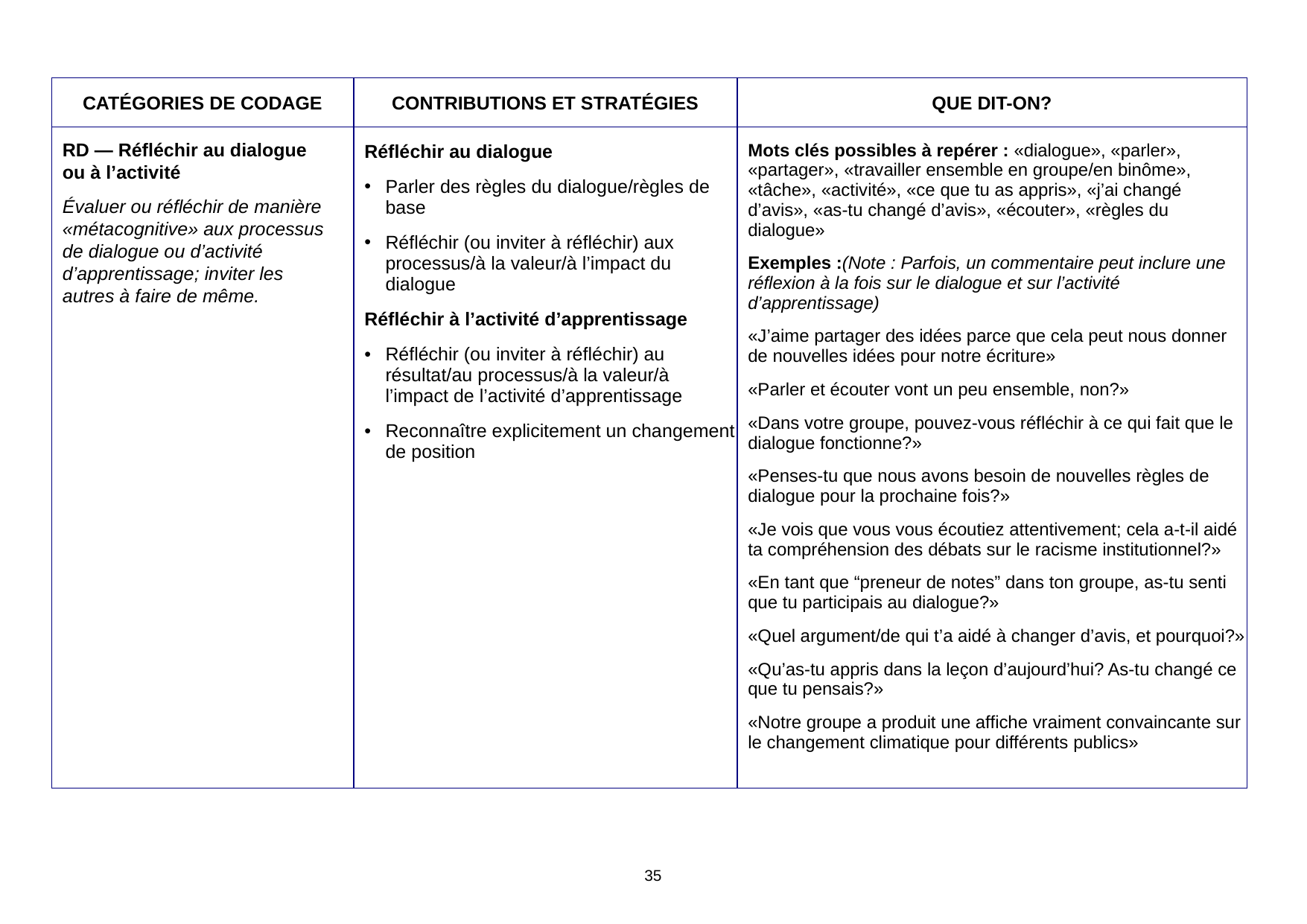

| CATÉGORIES DE CODAGE | CONTRIBUTIONS ET STRATÉGIES | QUE DIT-ON? |
| --- | --- | --- |
| RD — Réfléchir au dialogue ou à l’activité Évaluer ou réfléchir de manière «métacognitive» aux processus de dialogue ou d’activité d’apprentissage; inviter les autres à faire de même. | Réfléchir au dialogue Parler des règles du dialogue/règles de base Réfléchir (ou inviter à réfléchir) aux processus/à la valeur/à l’impact du dialogue Réfléchir à l’activité d’apprentissage Réfléchir (ou inviter à réfléchir) au résultat/au processus/à la valeur/à l’impact de l’activité d’apprentissage Reconnaître explicitement un changement de position | Mots clés possibles à repérer : «dialogue», «parler», «partager», «travailler ensemble en groupe/en binôme», «tâche», «activité», «ce que tu as appris», «j’ai changé d’avis», «as-tu changé d’avis», «écouter», «règles du dialogue» Exemples :(Note : Parfois, un commentaire peut inclure une réflexion à la fois sur le dialogue et sur l’activité d’apprentissage) «J’aime partager des idées parce que cela peut nous donner de nouvelles idées pour notre écriture» «Parler et écouter vont un peu ensemble, non?» «Dans votre groupe, pouvez-vous réfléchir à ce qui fait que le dialogue fonctionne?» «Penses-tu que nous avons besoin de nouvelles règles de dialogue pour la prochaine fois?» «Je vois que vous vous écoutiez attentivement; cela a-t-il aidé ta compréhension des débats sur le racisme institutionnel?» «En tant que “preneur de notes” dans ton groupe, as-tu senti que tu participais au dialogue?» «Quel argument/de qui t’a aidé à changer d’avis, et pourquoi?» «Qu’as-tu appris dans la leçon d’aujourd’hui? As-tu changé ce que tu pensais?» «Notre groupe a produit une affiche vraiment convaincante sur le changement climatique pour différents publics» |
35